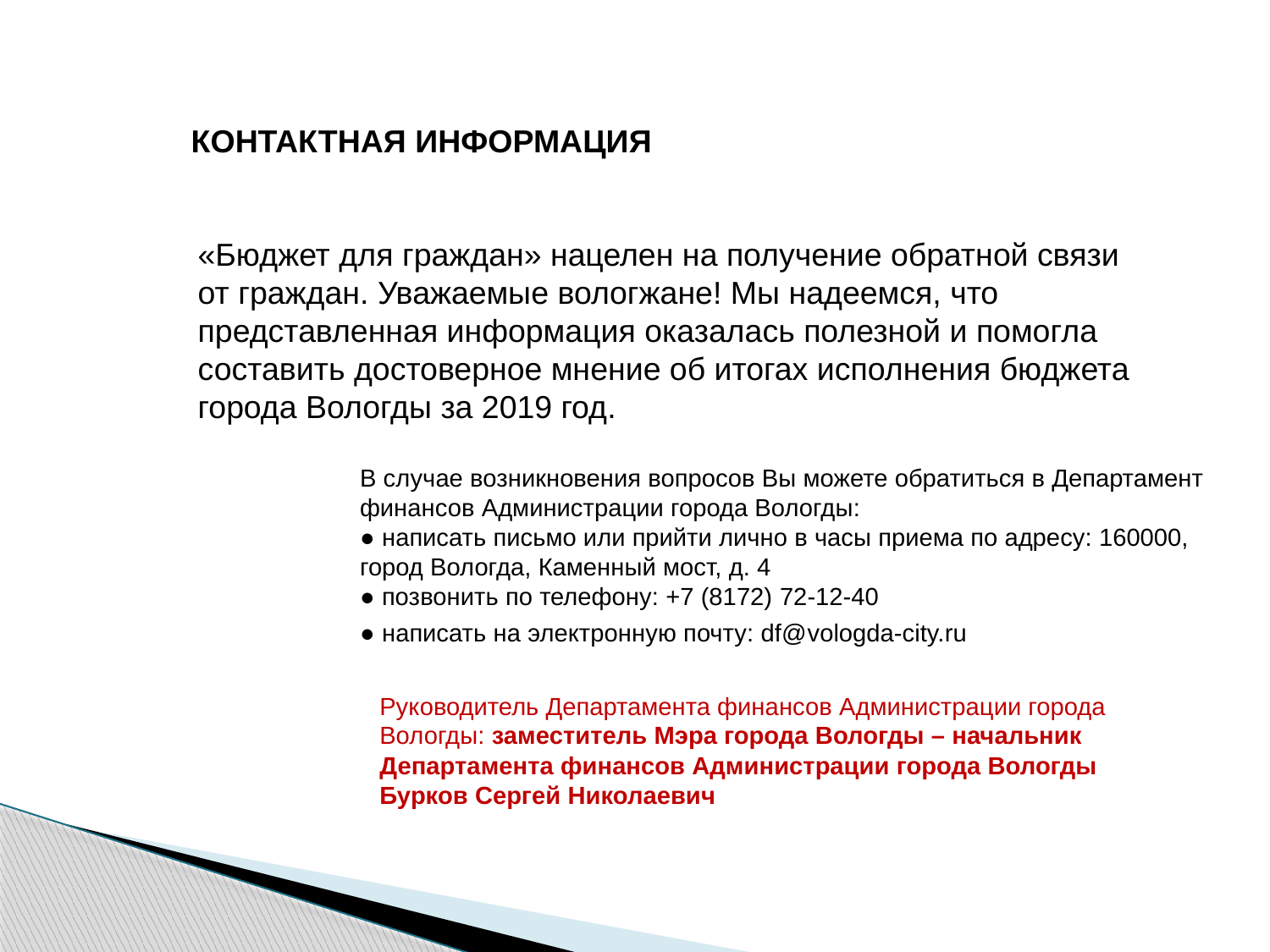

КОНТАКТНАЯ ИНФОРМАЦИЯ
«Бюджет для граждан» нацелен на получение обратной связи от граждан. Уважаемые вологжане! Мы надеемся, что представленная информация оказалась полезной и помогла составить достоверное мнение об итогах исполнения бюджета города Вологды за 2019 год.
В случае возникновения вопросов Вы можете обратиться в Департамент финансов Администрации города Вологды:
● написать письмо или прийти лично в часы приема по адресу: 160000, город Вологда, Каменный мост, д. 4
● позвонить по телефону: +7 (8172) 72-12-40
● написать на электронную почту: df@vologda-city.ru
Руководитель Департамента финансов Администрации города Вологды: заместитель Мэра города Вологды – начальник Департамента финансов Администрации города Вологды Бурков Сергей Николаевич